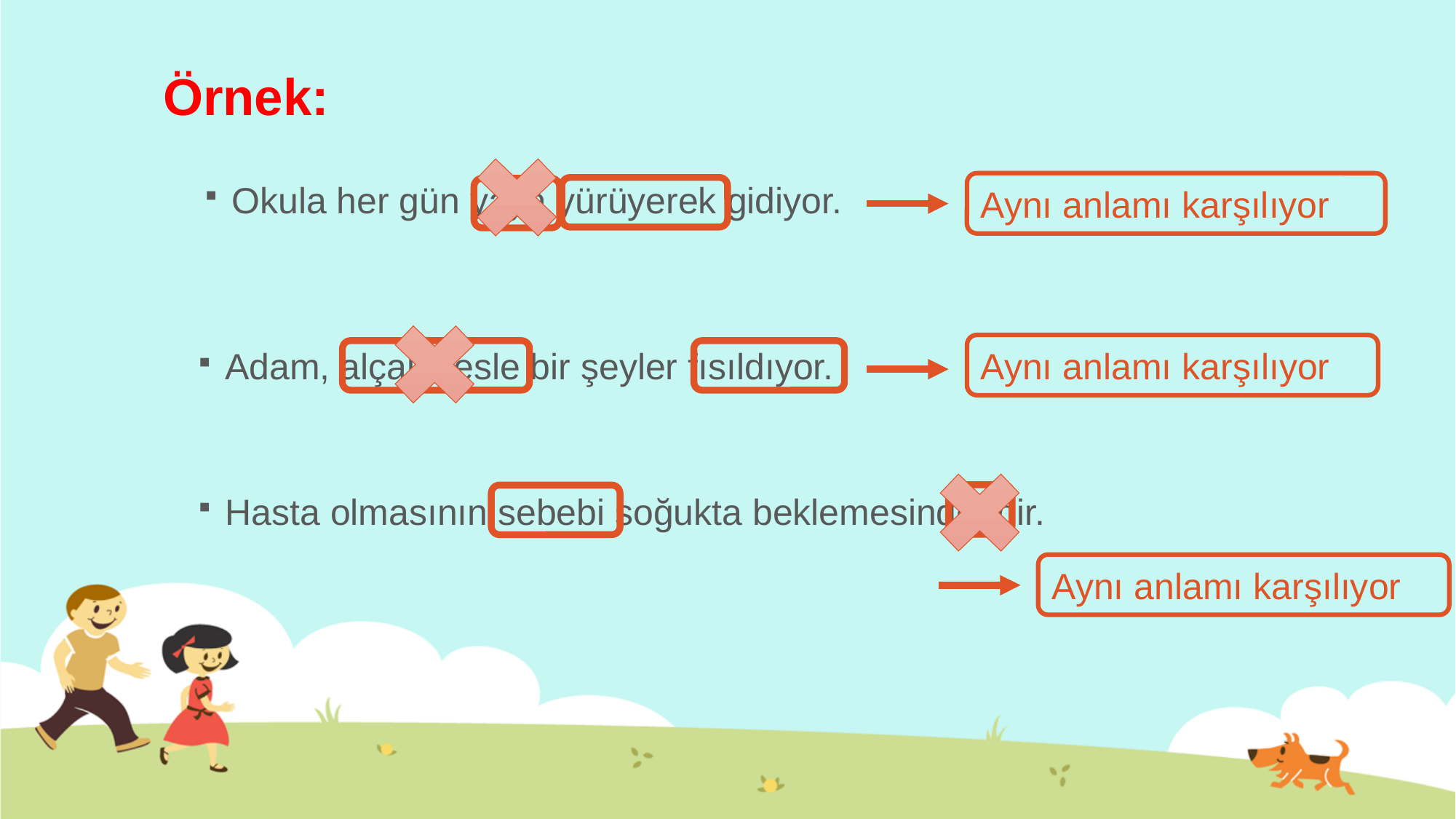

# Örnek:

Aynı anlamı karşılıyor
Okula her gün yaya yürüyerek gidiyor.

Aynı anlamı karşılıyor

Adam, alçak sesle bir şeyler fısıldıyor.

Hasta olmasının sebebi soğukta beklemesindendir.
Aynı anlamı karşılıyor